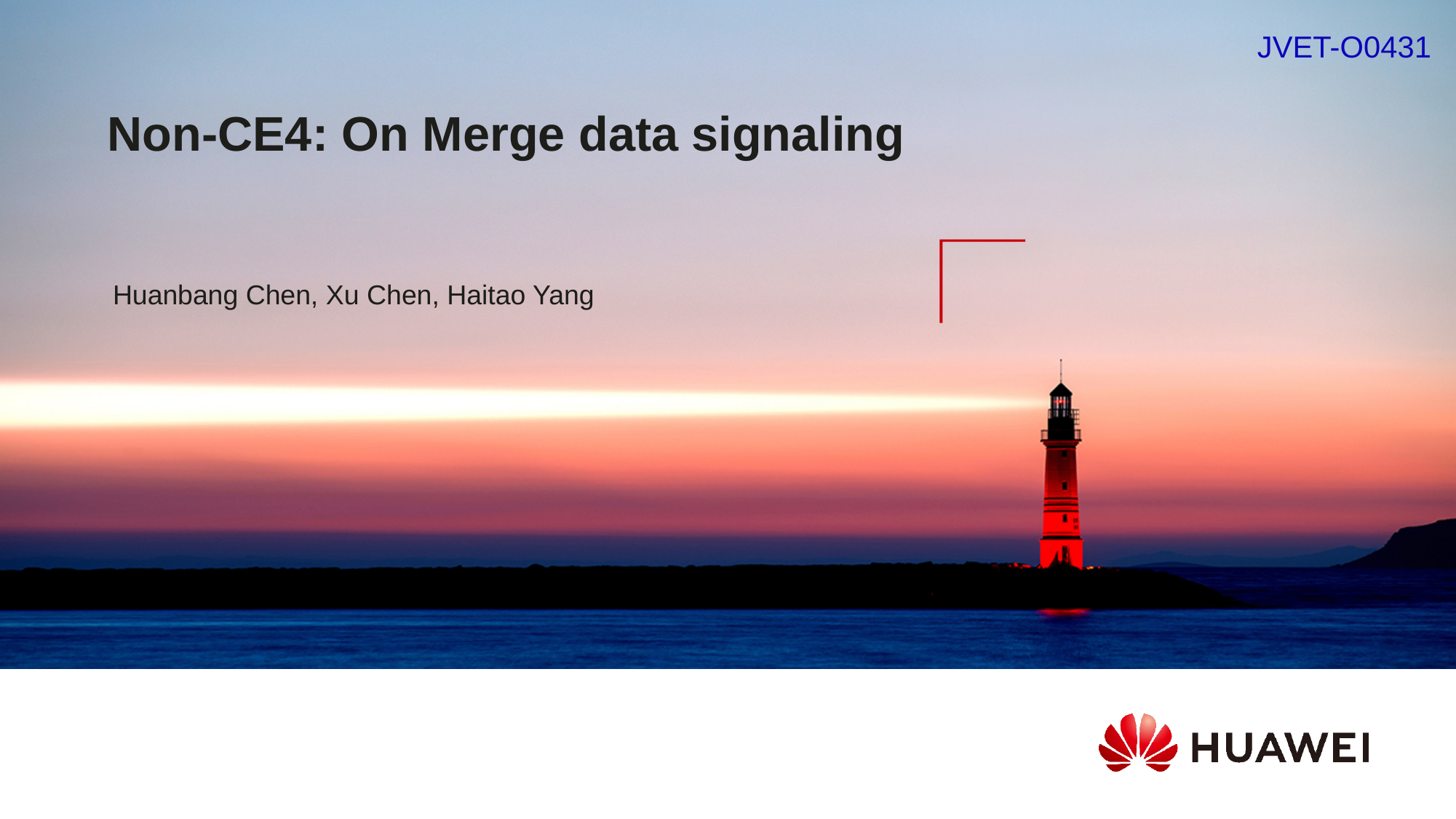

JVET-O0431
# Non-CE4: On Merge data signaling
Huanbang Chen, Xu Chen, Haitao Yang